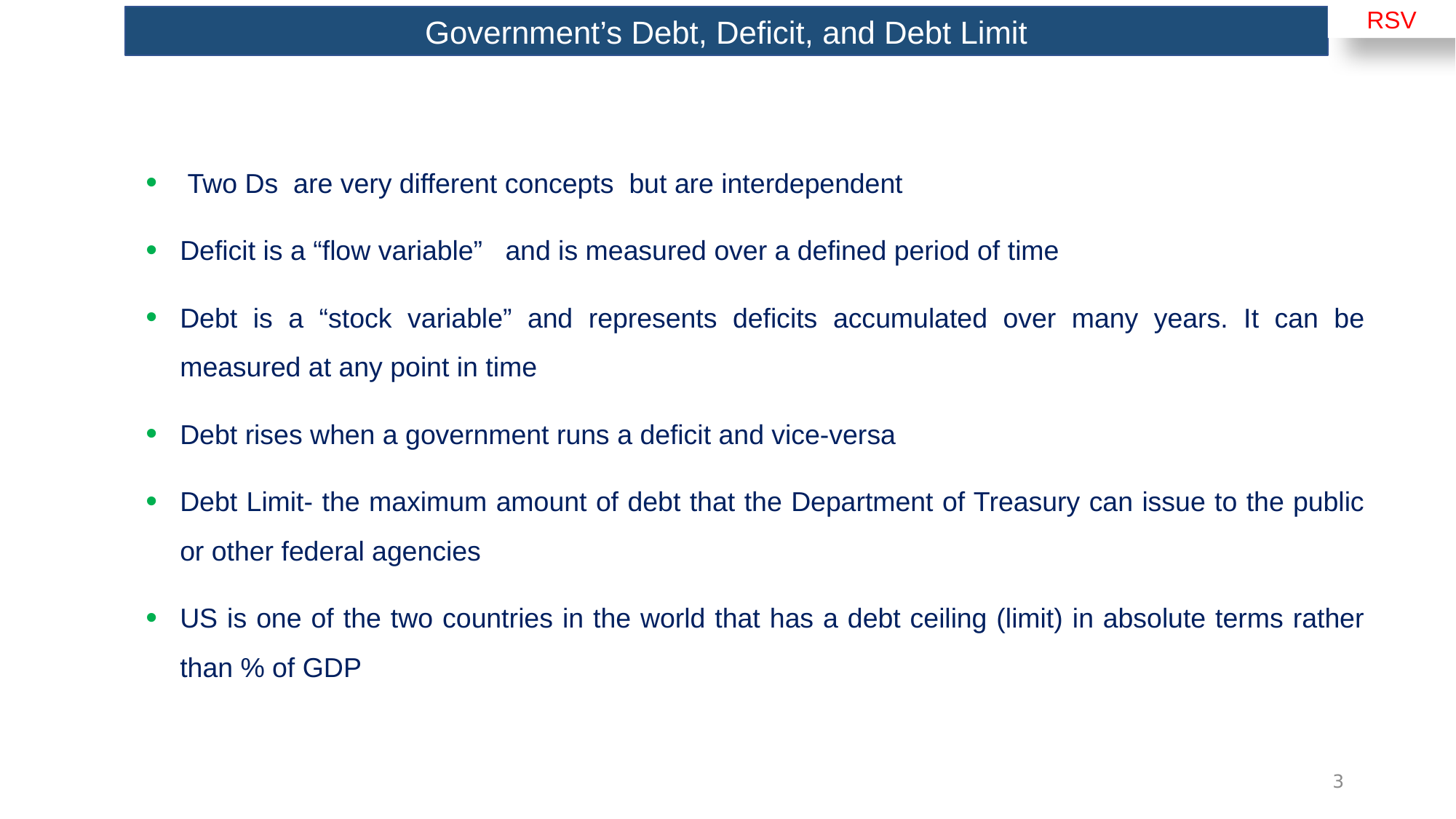

RSV
Government’s Debt, Deficit, and Debt Limit
 Two Ds  are very different concepts  but are interdependent
Deficit is a “flow variable”   and is measured over a defined period of time
Debt is a “stock variable” and represents deficits accumulated over many years. It can be measured at any point in time
Debt rises when a government runs a deficit and vice-versa
Debt Limit- the maximum amount of debt that the Department of Treasury can issue to the public or other federal agencies
US is one of the two countries in the world that has a debt ceiling (limit) in absolute terms rather than % of GDP
3